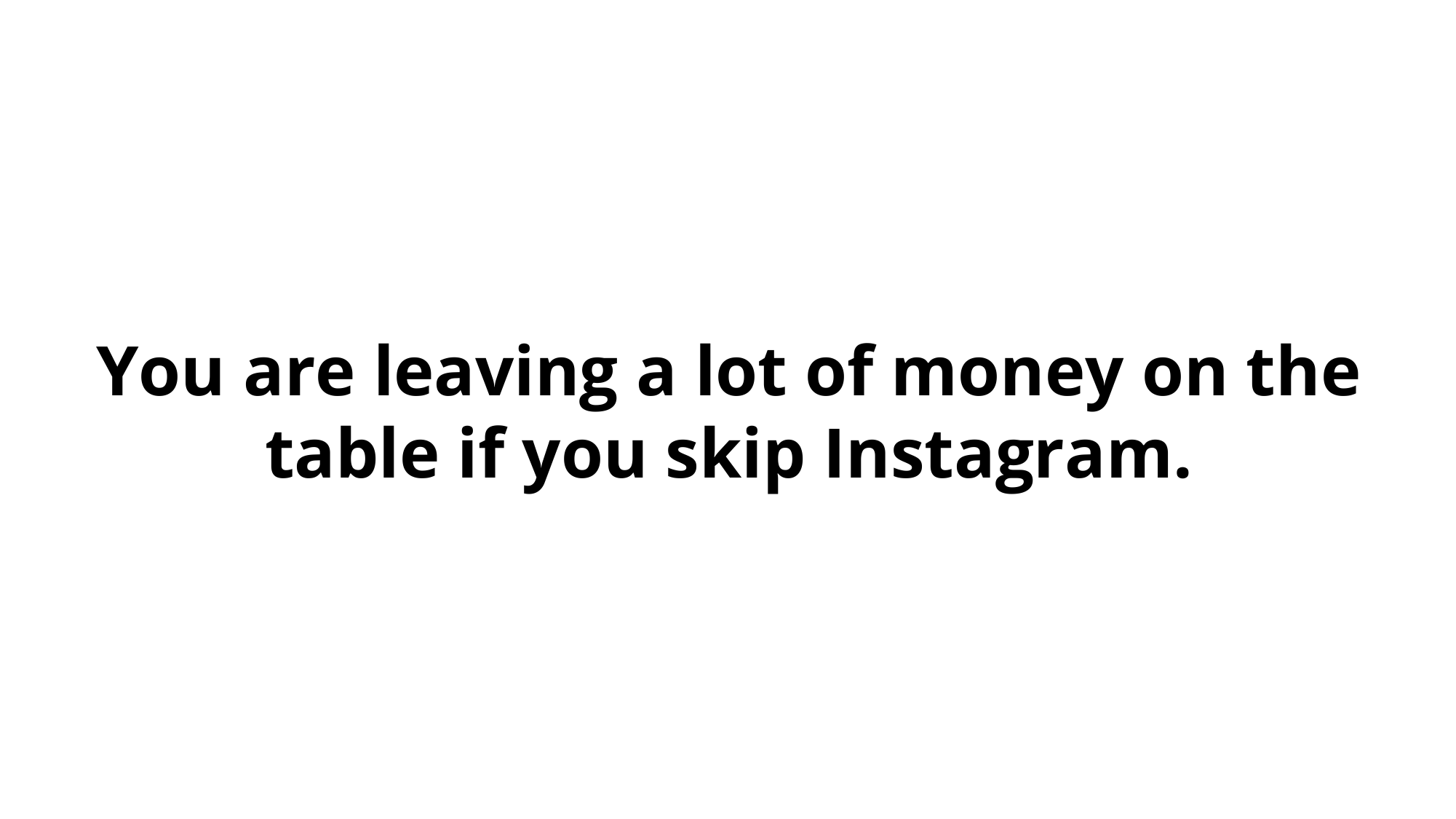

You are leaving a lot of money on the table if you skip Instagram.